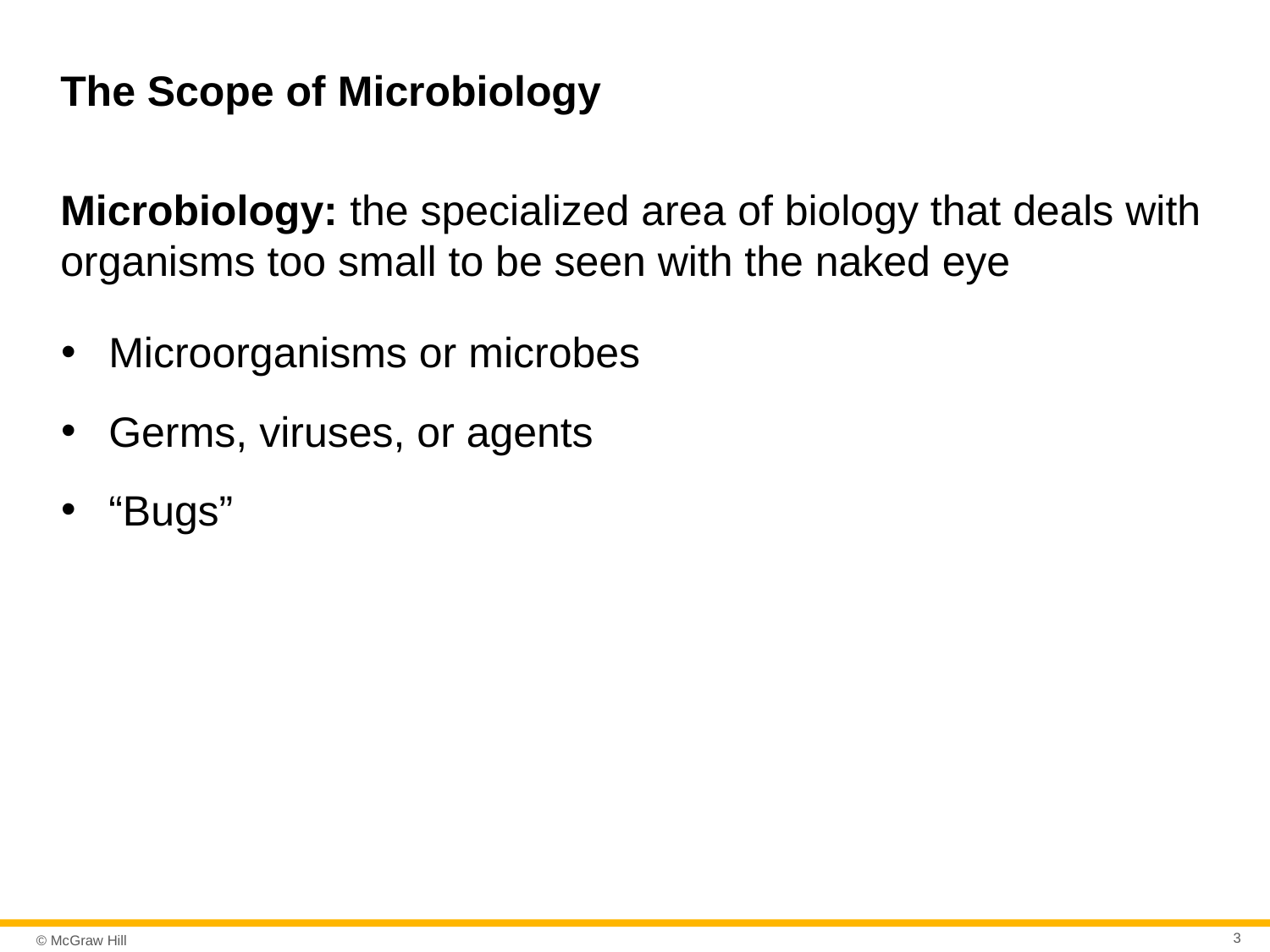

# The Scope of Microbiology
Microbiology: the specialized area of biology that deals with organisms too small to be seen with the naked eye
Microorganisms or microbes
Germs, viruses, or agents
“Bugs”